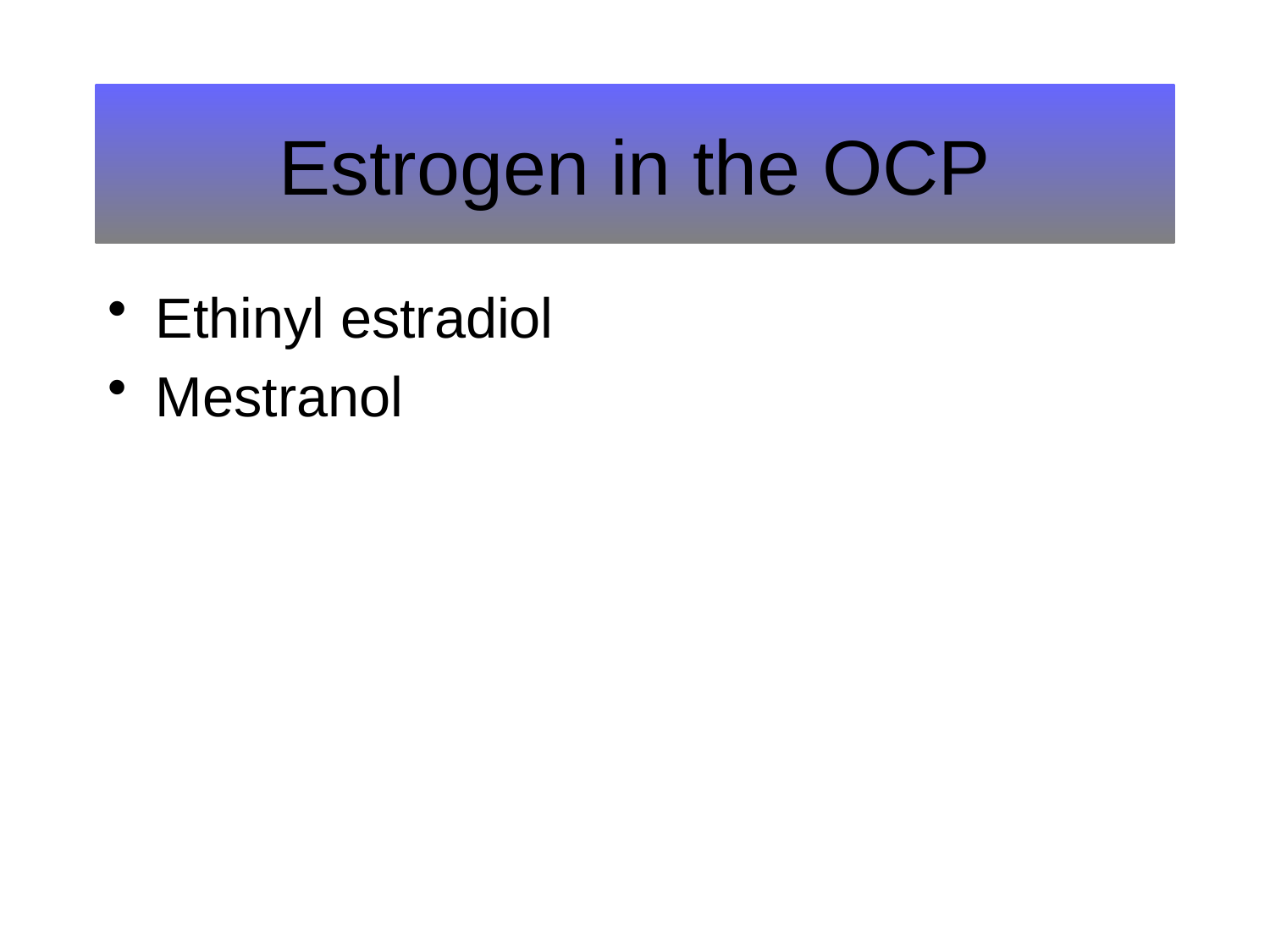

# Estrogen in the OCP
Ethinyl estradiol
Mestranol